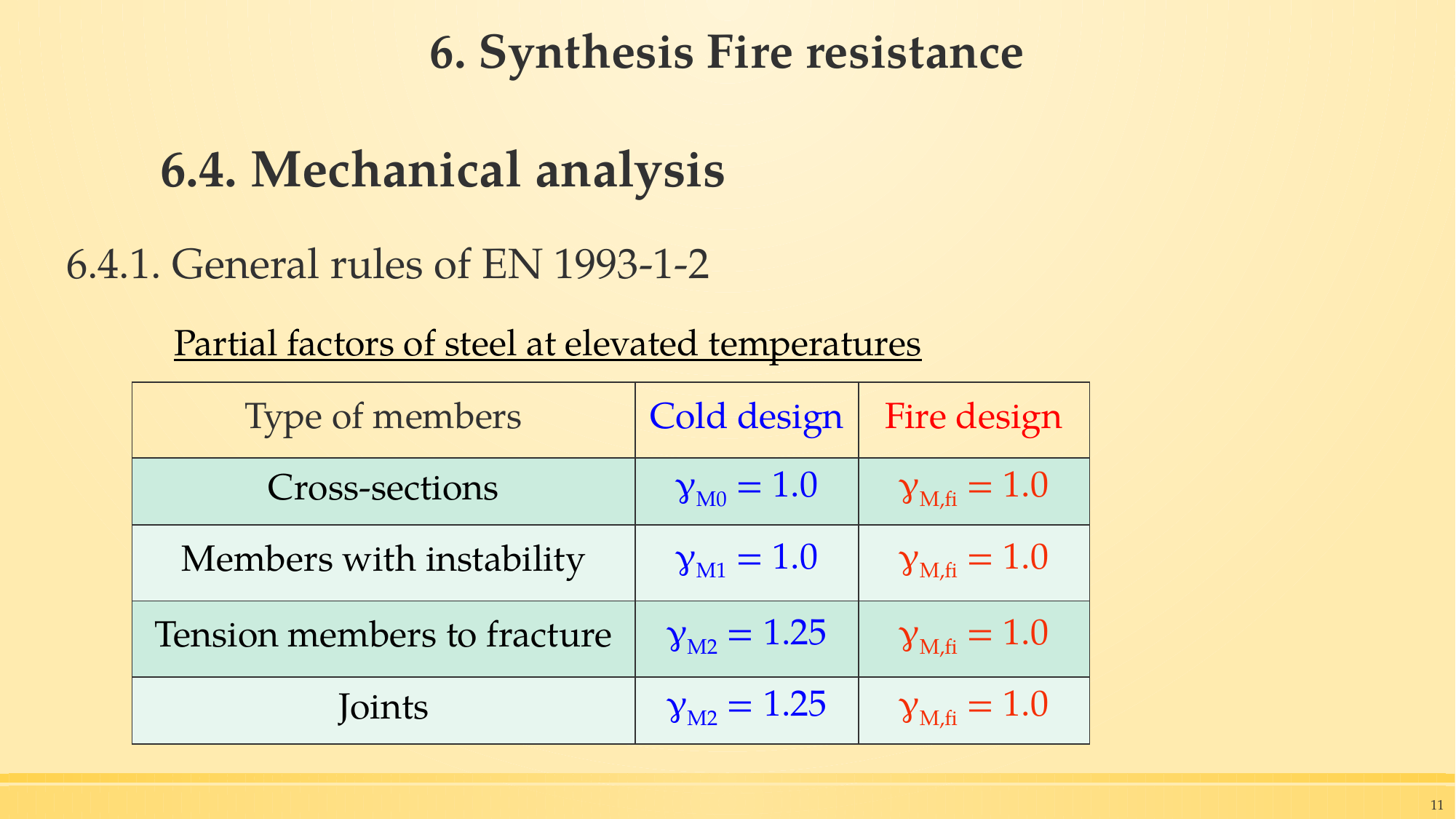

6. Synthesis Fire resistance
# 6.4. Mechanical analysis
6.4.1. General rules of EN 1993-1-2
Partial factors of steel at elevated temperatures
| Type of members | Cold design | Fire design |
| --- | --- | --- |
| Cross-sections | γM0 = 1.0 | γM,fi = 1.0 |
| Members with instability | γM1 = 1.0 | γM,fi = 1.0 |
| Tension members to fracture | γM2 = 1.25 | γM,fi = 1.0 |
| Joints | γM2 = 1.25 | γM,fi = 1.0 |